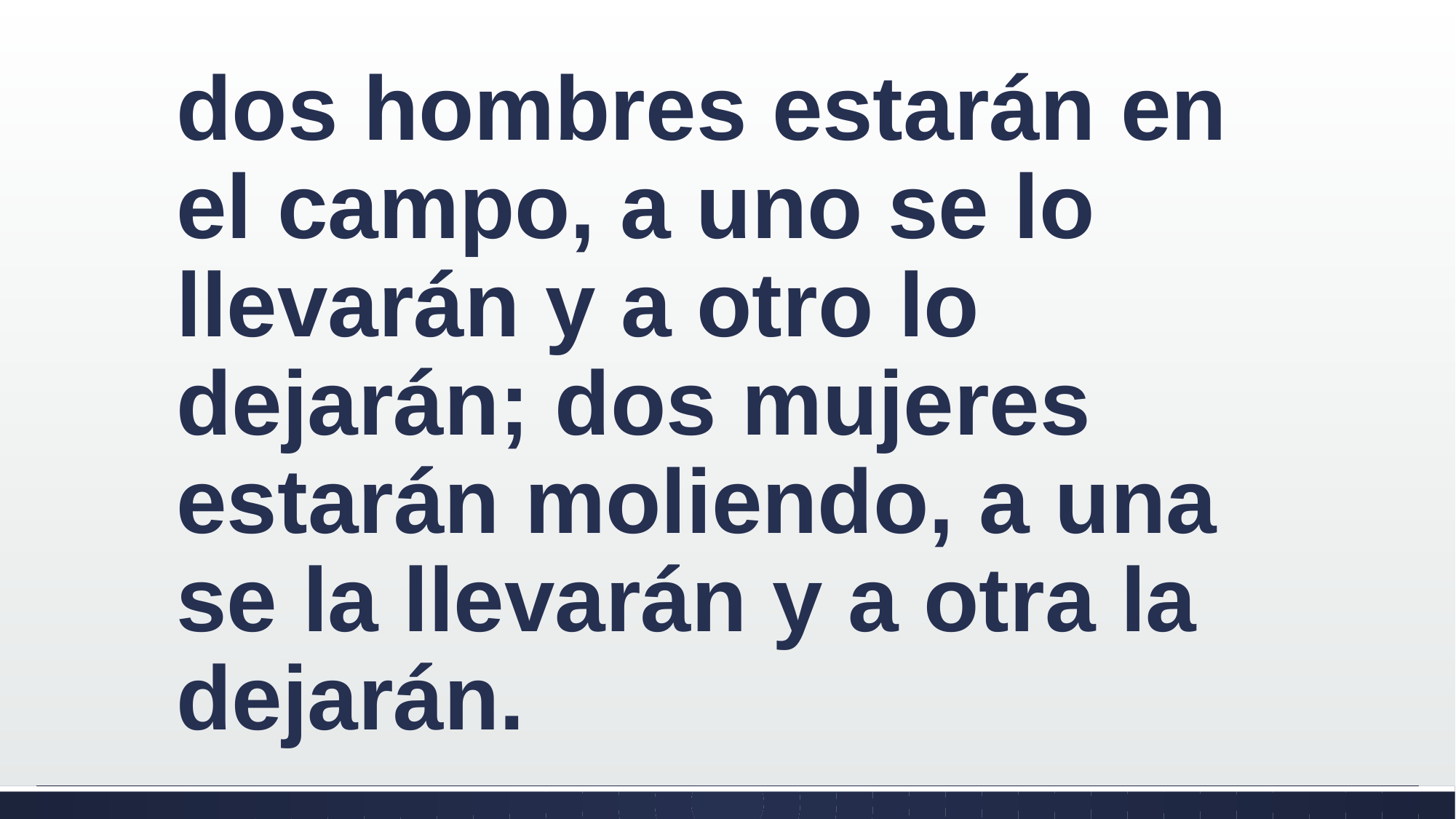

#
dos hombres estarán en el campo, a uno se lo llevarán y a otro lo dejarán; dos mujeres estarán moliendo, a una se la llevarán y a otra la dejarán.